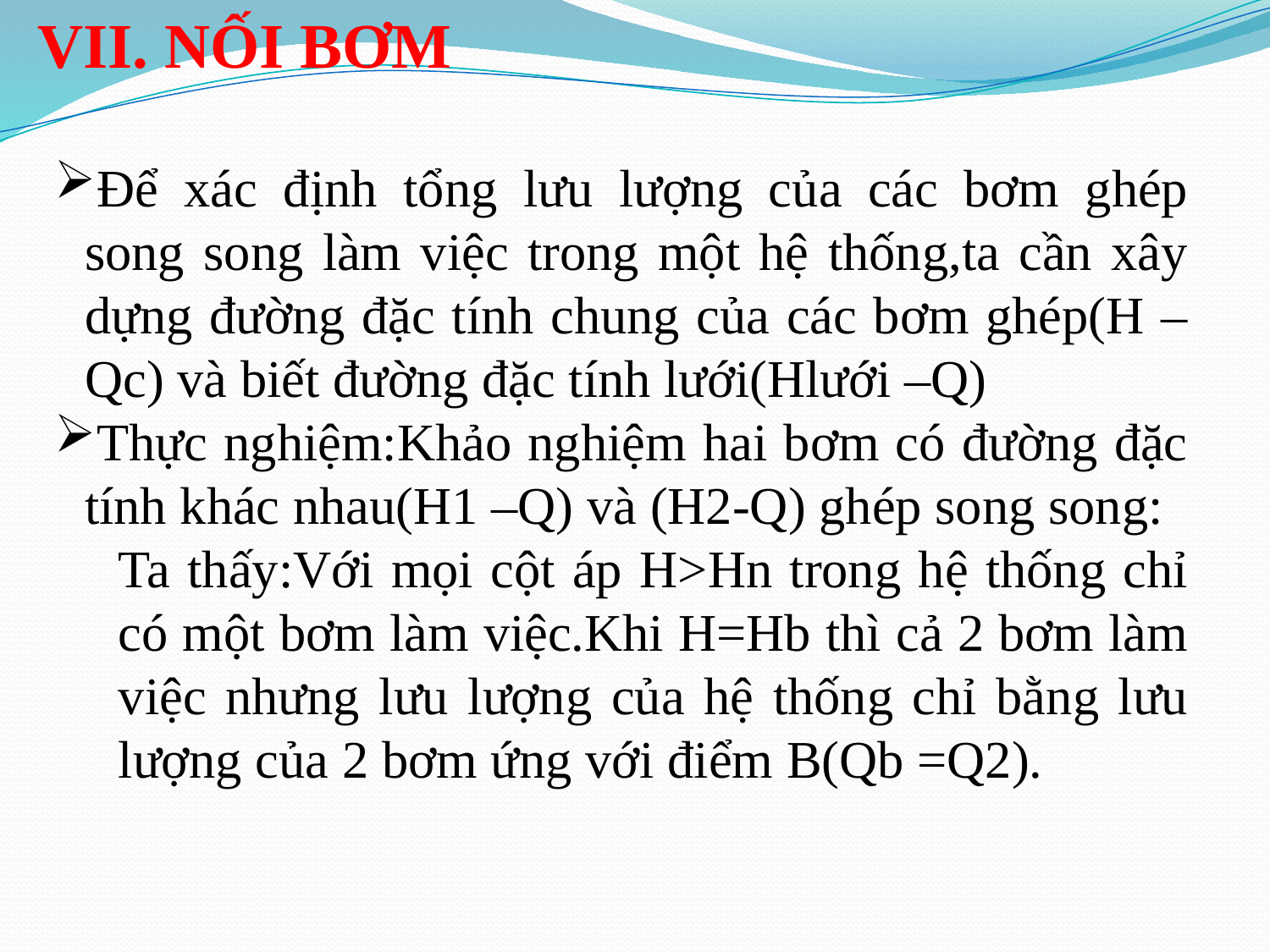

VII. NỐI BƠM
Để xác định tổng lưu lượng của các bơm ghép song song làm việc trong một hệ thống,ta cần xây dựng đường đặc tính chung của các bơm ghép(H –Qc) và biết đường đặc tính lưới(Hlưới –Q)
Thực nghiệm:Khảo nghiệm hai bơm có đường đặc tính khác nhau(H1 –Q) và (H2-Q) ghép song song:
Ta thấy:Với mọi cột áp H>Hn trong hệ thống chỉ có một bơm làm việc.Khi H=Hb thì cả 2 bơm làm việc nhưng lưu lượng của hệ thống chỉ bằng lưu lượng của 2 bơm ứng với điểm B(Qb =Q2).